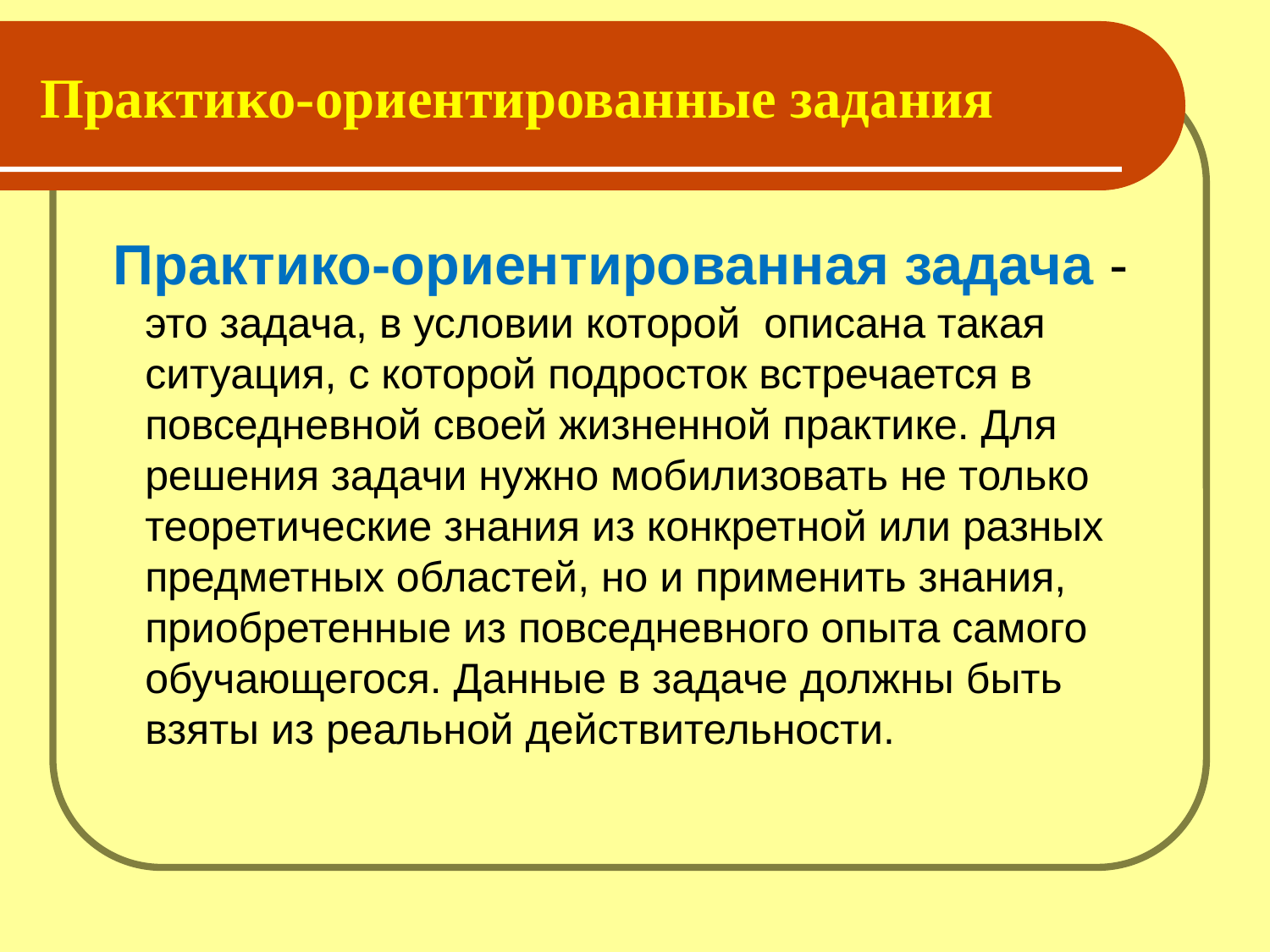

# Практико-ориентированные задания
 Практико-ориентированная задача - это задача, в условии которой  описана такая ситуация, с которой подросток встречается в повседневной своей жизненной практике. Для решения задачи нужно мобилизовать не только теоретические знания из конкретной или разных предметных областей, но и применить знания, приобретенные из повседневного опыта самого обучающегося. Данные в задаче должны быть взяты из реальной действительности.